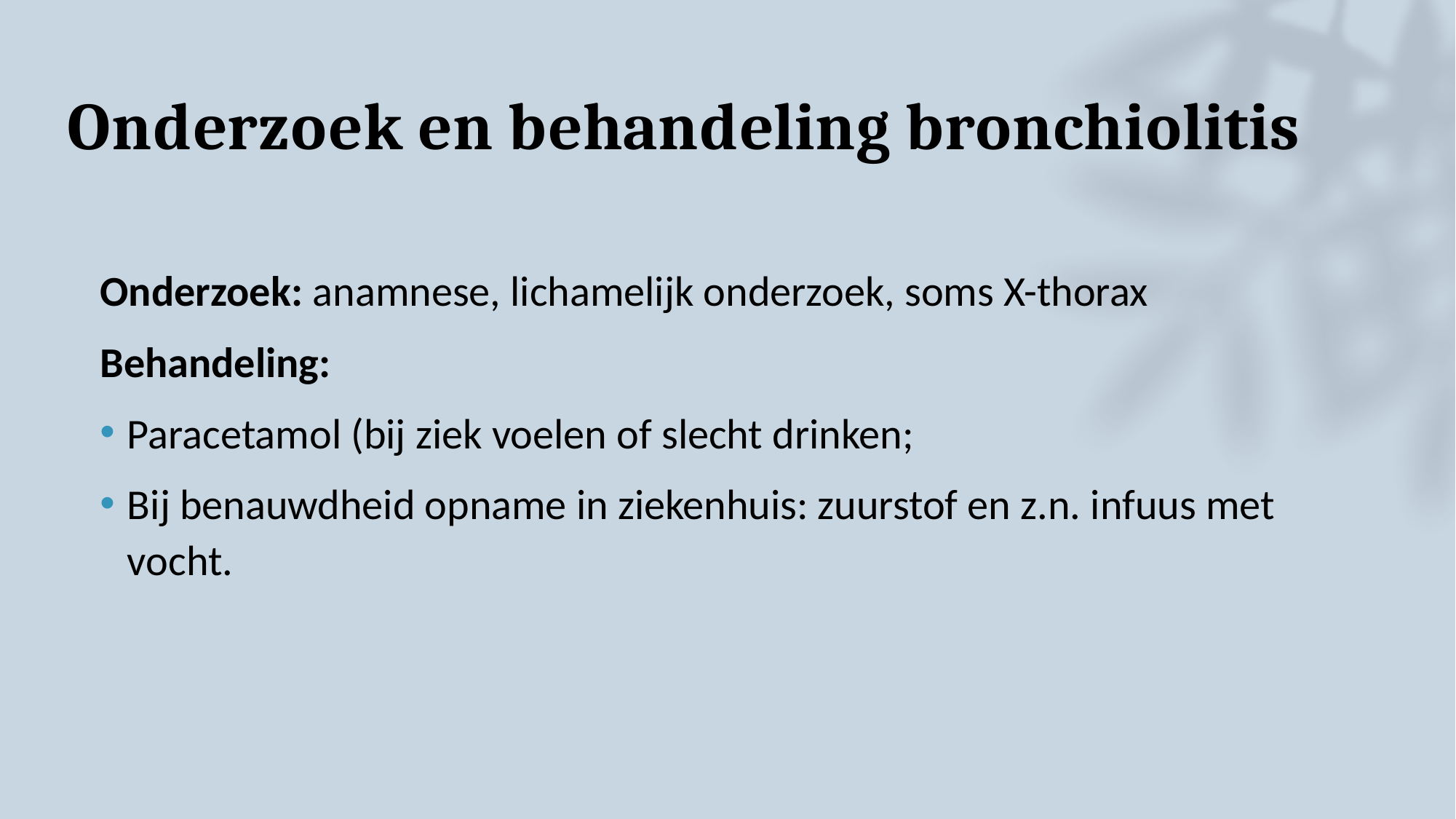

# Onderzoek en behandeling bronchiolitis
Onderzoek: anamnese, lichamelijk onderzoek, soms X-thorax
Behandeling:
Paracetamol (bij ziek voelen of slecht drinken;
Bij benauwdheid opname in ziekenhuis: zuurstof en z.n. infuus met vocht.